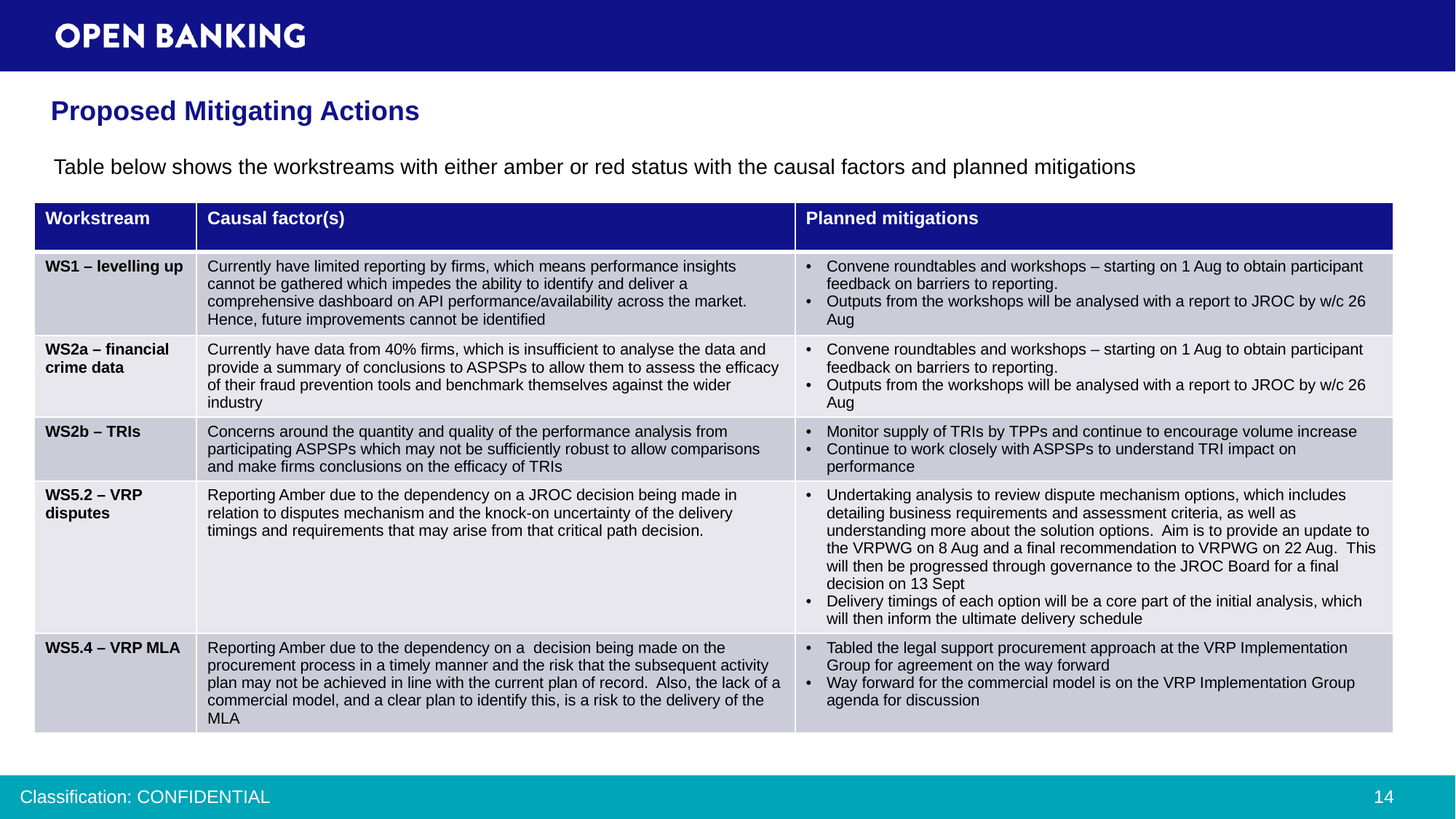

# Proposed Mitigating Actions
Table below shows the workstreams with either amber or red status with the causal factors and planned mitigations
| Workstream | Causal factor(s) | Planned mitigations |
| --- | --- | --- |
| WS1 – levelling up | Currently have limited reporting by firms, which means performance insights cannot be gathered which impedes the ability to identify and deliver a comprehensive dashboard on API performance/availability across the market. Hence, future improvements cannot be identified | Convene roundtables and workshops – starting on 1 Aug to obtain participant feedback on barriers to reporting. Outputs from the workshops will be analysed with a report to JROC by w/c 26 Aug |
| WS2a – financial crime data | Currently have data from 40% firms, which is insufficient to analyse the data and provide a summary of conclusions to ASPSPs to allow them to assess the efficacy of their fraud prevention tools and benchmark themselves against the wider industry | Convene roundtables and workshops – starting on 1 Aug to obtain participant feedback on barriers to reporting. Outputs from the workshops will be analysed with a report to JROC by w/c 26 Aug |
| WS2b – TRIs | Concerns around the quantity and quality of the performance analysis from participating ASPSPs which may not be sufficiently robust to allow comparisons and make firms conclusions on the efficacy of TRIs | Monitor supply of TRIs by TPPs and continue to encourage volume increase Continue to work closely with ASPSPs to understand TRI impact on performance |
| WS5.2 – VRP disputes | Reporting Amber due to the dependency on a JROC decision being made in relation to disputes mechanism and the knock-on uncertainty of the delivery timings and requirements that may arise from that critical path decision. | Undertaking analysis to review dispute mechanism options, which includes detailing business requirements and assessment criteria, as well as understanding more about the solution options. Aim is to provide an update to the VRPWG on 8 Aug and a final recommendation to VRPWG on 22 Aug. This will then be progressed through governance to the JROC Board for a final decision on 13 Sept Delivery timings of each option will be a core part of the initial analysis, which will then inform the ultimate delivery schedule |
| WS5.4 – VRP MLA | Reporting Amber due to the dependency on a  decision being made on the procurement process in a timely manner and the risk that the subsequent activity plan may not be achieved in line with the current plan of record. Also, the lack of a commercial model, and a clear plan to identify this, is a risk to the delivery of the MLA | Tabled the legal support procurement approach at the VRP Implementation Group for agreement on the way forward Way forward for the commercial model is on the VRP Implementation Group agenda for discussion |
Classification: CONFIDENTIAL
14